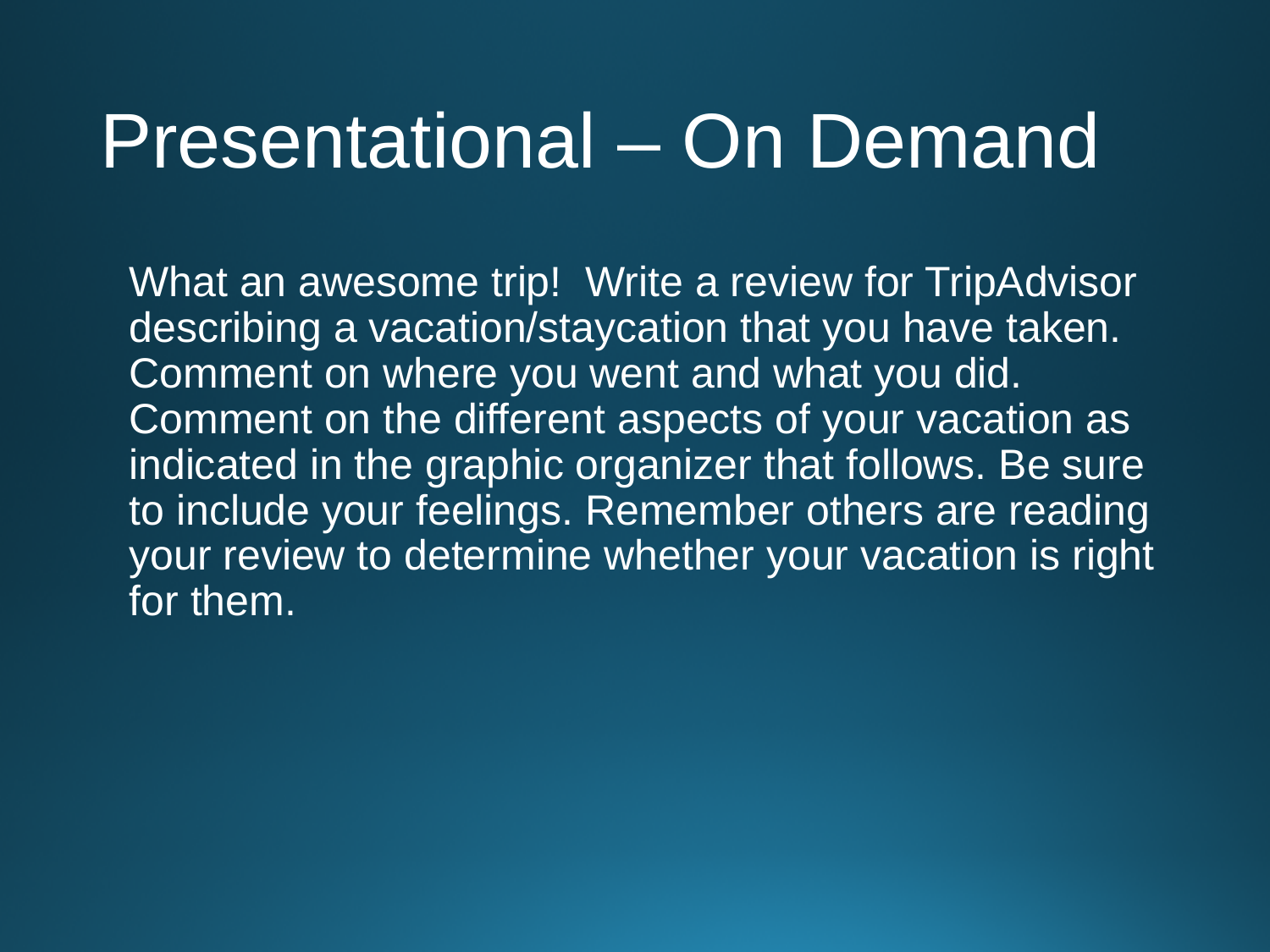

# Presentational – On Demand
What an awesome trip!  Write a review for TripAdvisor describing a vacation/staycation that you have taken. Comment on where you went and what you did. Comment on the different aspects of your vacation as indicated in the graphic organizer that follows. Be sure to include your feelings. Remember others are reading your review to determine whether your vacation is right for them.